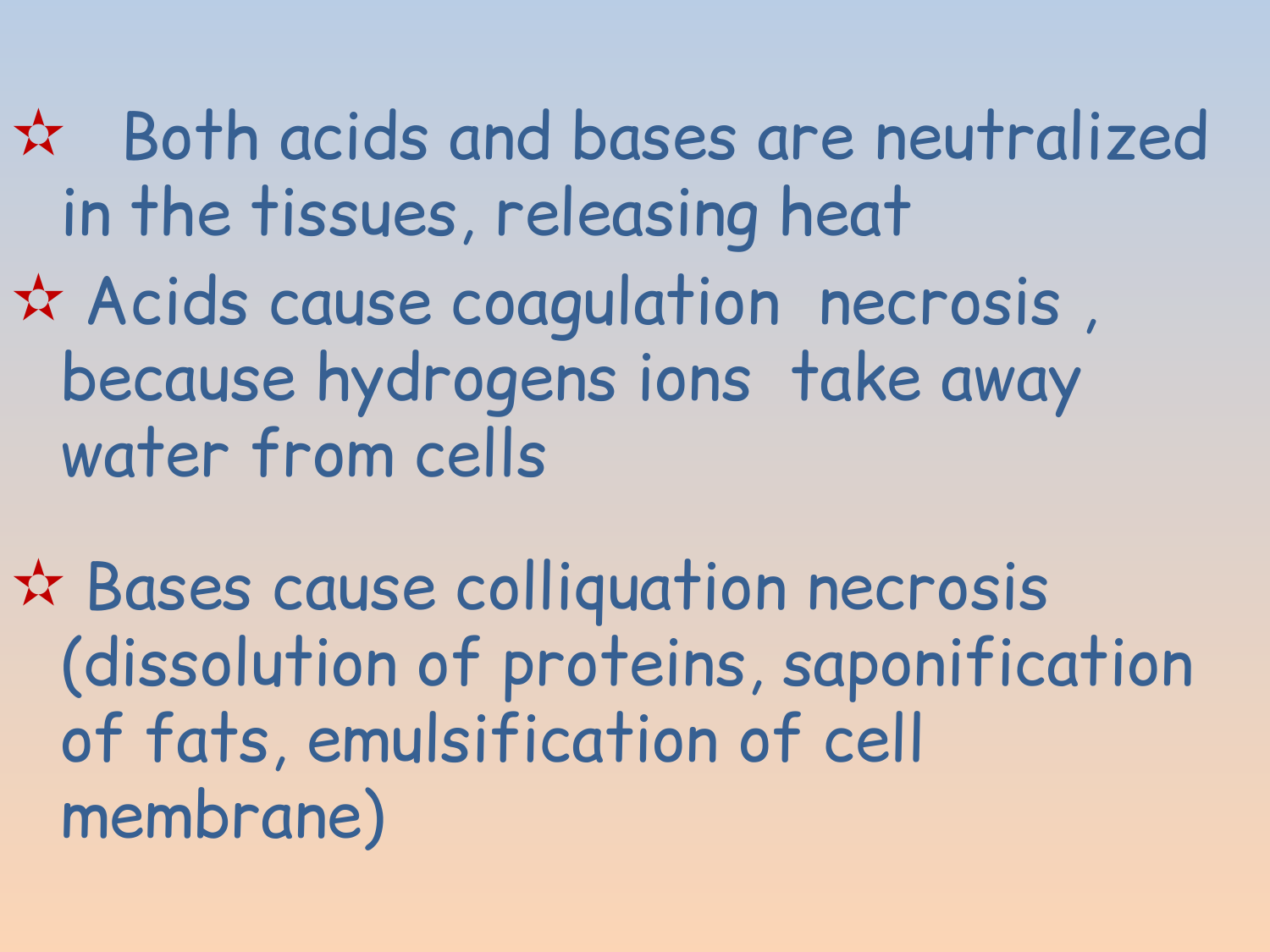

Both acids and bases are neutralized in the tissues, releasing heat
 Acids cause coagulation  necrosis , because hydrogens ions  take away water from cells

 Bases cause colliquation necrosis (dissolution of proteins, saponification of fats, emulsification of cell membrane)

#